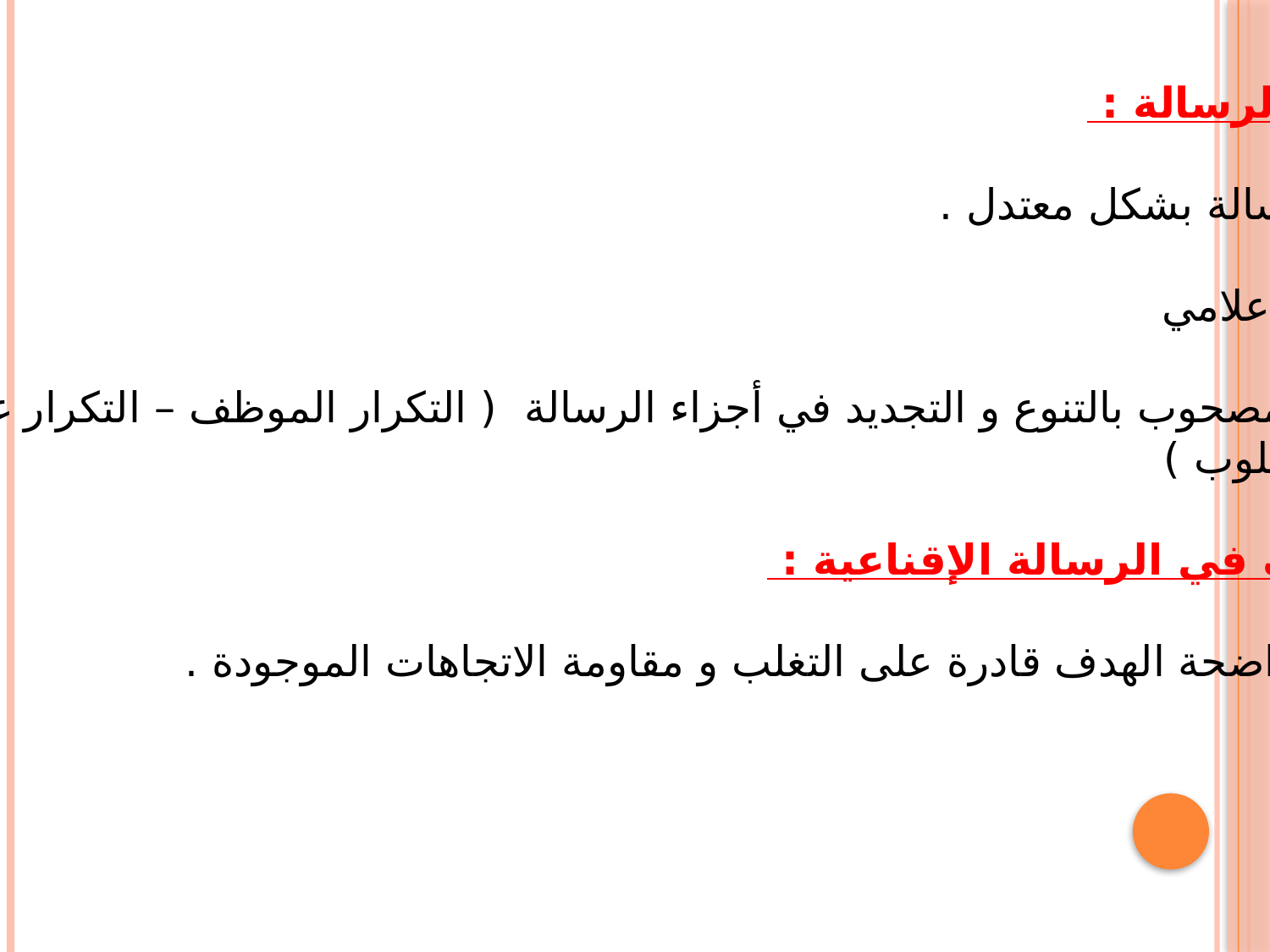

5- تكرار الرسالة :

 تكرار الرسالة بشكل معتدل .

  التشبع الإعلامي

 التكرار المصحوب بالتنوع و التجديد في أجزاء الرسالة  ( التكرار الموظف – التكرار غير النمطي
 او غير المقلوب )

6- الهدف في الرسالة الإقناعية :

 الرسالة واضحة الهدف قادرة على التغلب و مقاومة الاتجاهات الموجودة .